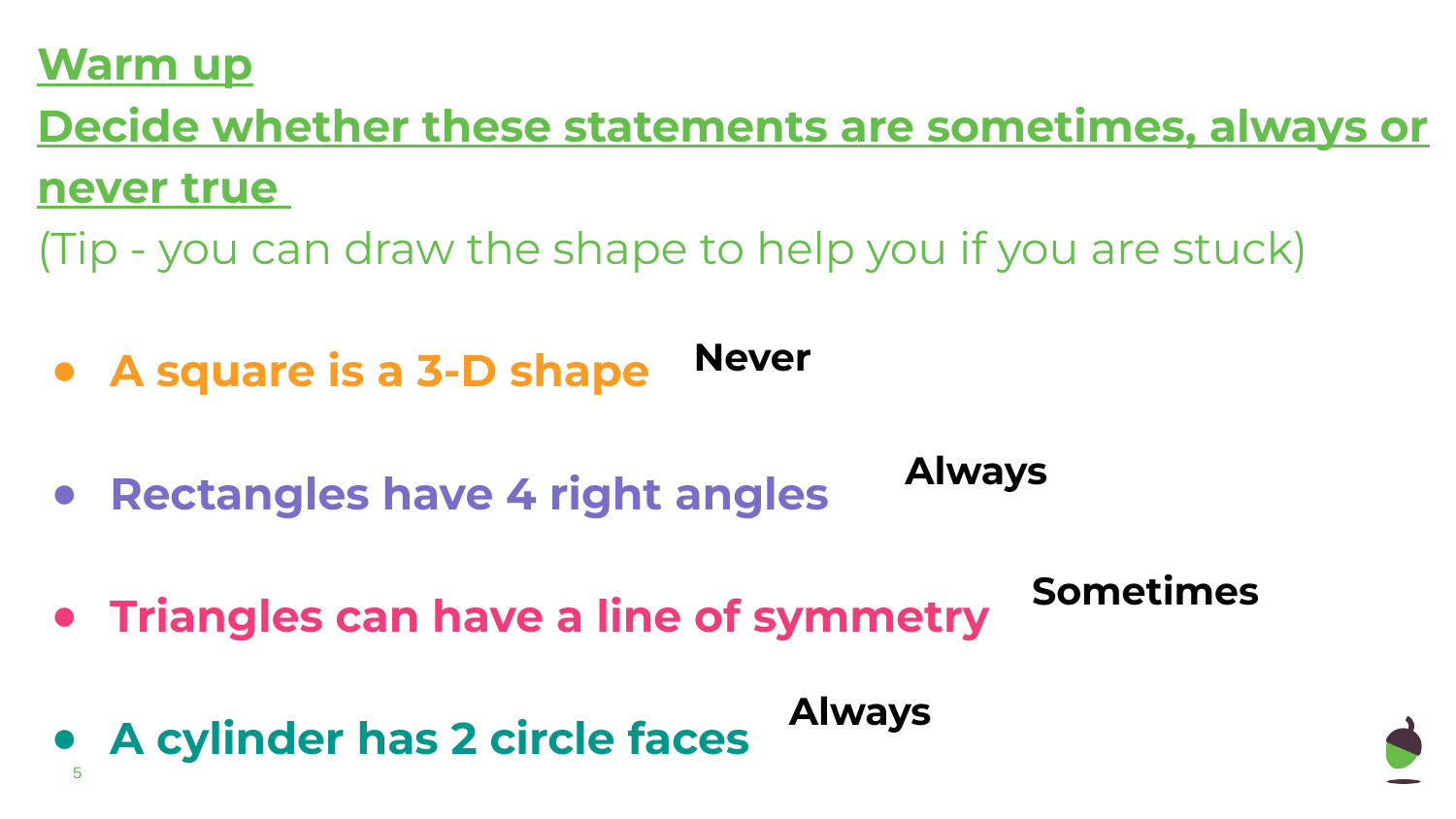

# Warm up
Decide whether these statements are sometimes, always or never true
(Tip - you can draw the shape to help you if you are stuck)

A square is a 3-D shape

Rectangles have 4 right angles

Triangles can have a line of symmetry

A cylinder has 2 circle faces

Never
Always
Sometimes
Always
5